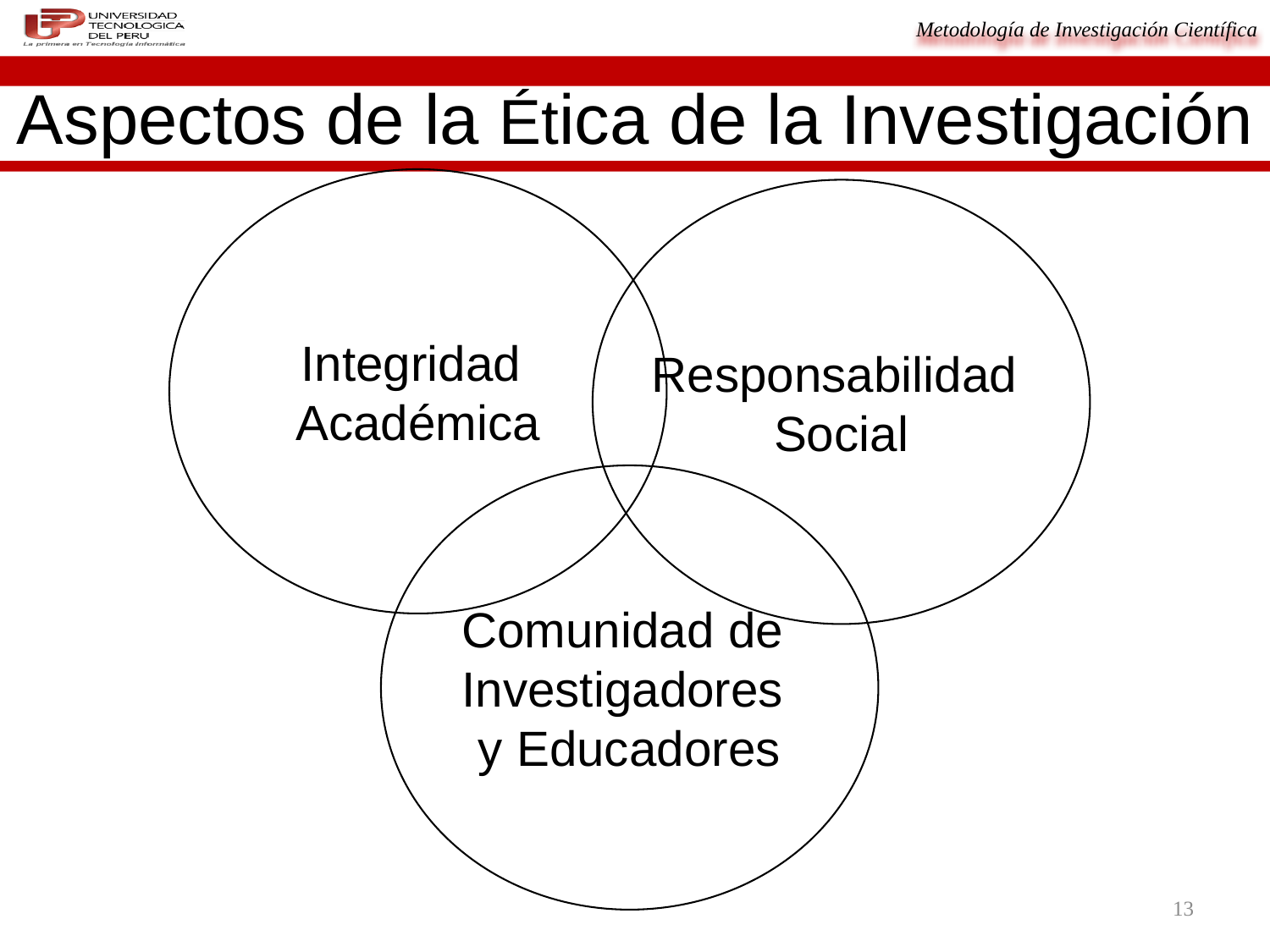

# Aspectos de la Ética de la Investigación
Integridad
Académica
Responsabilidad
Social
Comunidad de
Investigadores
y Educadores
13